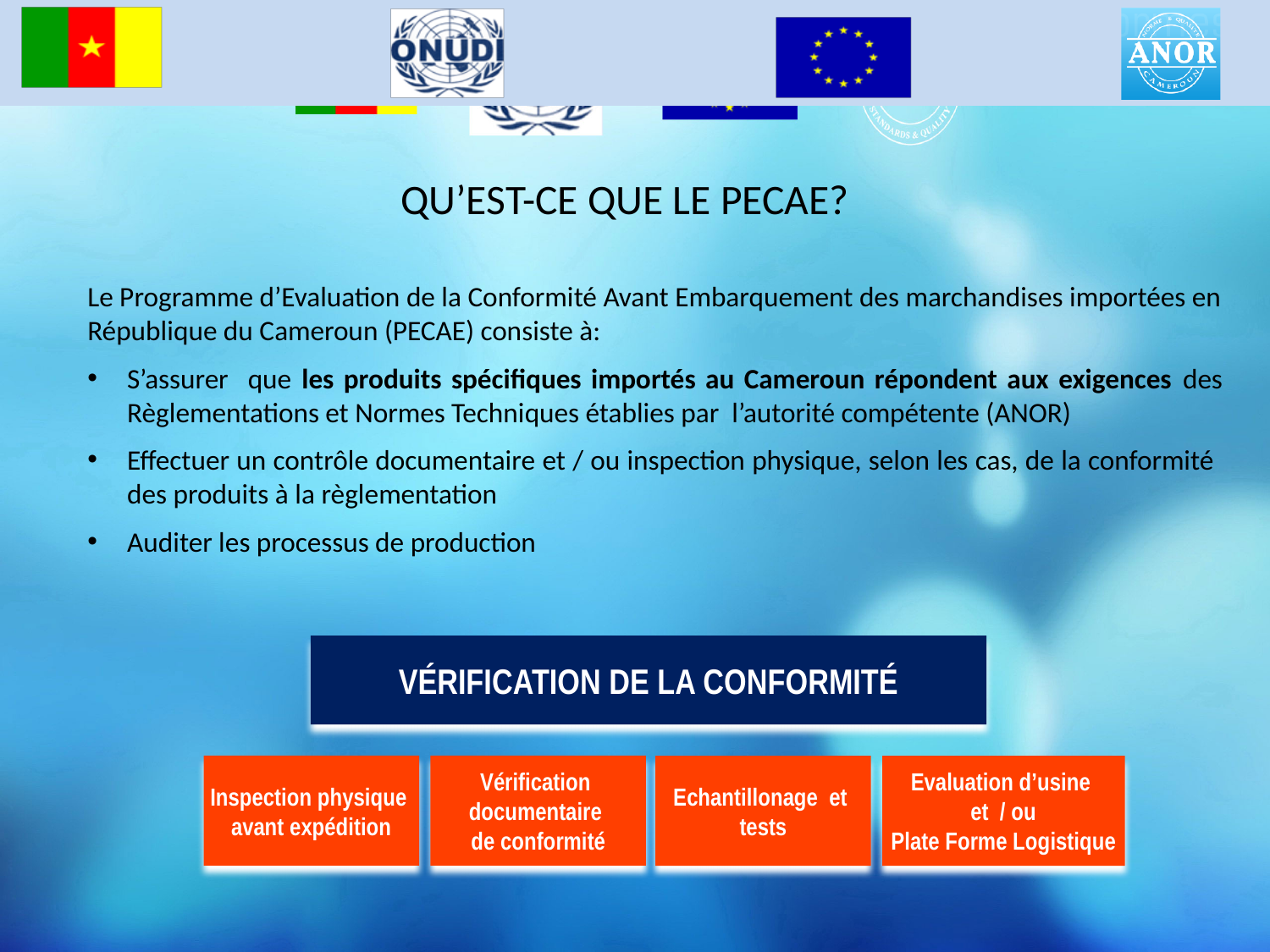

# QU’EST-CE QUE LE PECAE?
Le Programme d’Evaluation de la Conformité Avant Embarquement des marchandises importées en République du Cameroun (PECAE) consiste à:
S’assurer  que les produits spécifiques importés au Cameroun répondent aux exigences des Règlementations et Normes Techniques établies par  l’autorité compétente (ANOR)
Effectuer un contrôle documentaire et / ou inspection physique, selon les cas, de la conformité  des produits à la règlementation
Auditer les processus de production
VÉRIFICATION DE LA CONFORMITÉ
Inspection physique
avant expédition
Vérification
documentaire
de conformité
Echantillonage  et
tests
Evaluation d’usine
et  / ou
Plate Forme Logistique